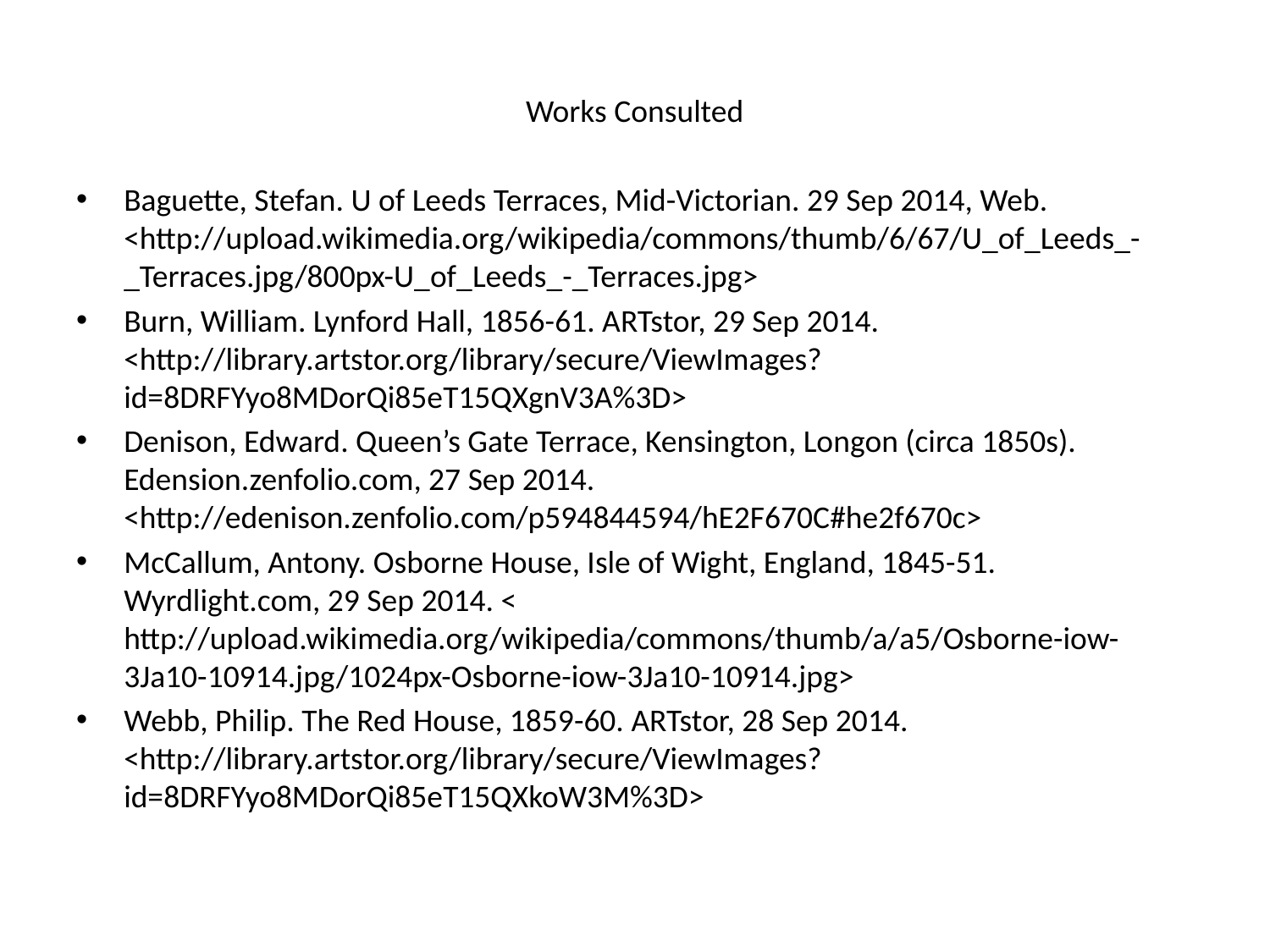

Works Consulted

Baguette, Stefan. U of Leeds Terraces, Mid-Victorian. 29 Sep 2014, Web. <http://upload.wikimedia.org/wikipedia/commons/thumb/6/67/U_of_Leeds_-_Terraces.jpg/800px-U_of_Leeds_-_Terraces.jpg>
Burn, William. Lynford Hall, 1856-61. ARTstor, 29 Sep 2014. <http://library.artstor.org/library/secure/ViewImages?id=8DRFYyo8MDorQi85eT15QXgnV3A%3D>
Denison, Edward. Queen’s Gate Terrace, Kensington, Longon (circa 1850s). Edension.zenfolio.com, 27 Sep 2014. <http://edenison.zenfolio.com/p594844594/hE2F670C#he2f670c>
McCallum, Antony. Osborne House, Isle of Wight, England, 1845-51. Wyrdlight.com, 29 Sep 2014. < http://upload.wikimedia.org/wikipedia/commons/thumb/a/a5/Osborne-iow-3Ja10-10914.jpg/1024px-Osborne-iow-3Ja10-10914.jpg>
Webb, Philip. The Red House, 1859-60. ARTstor, 28 Sep 2014. <http://library.artstor.org/library/secure/ViewImages?id=8DRFYyo8MDorQi85eT15QXkoW3M%3D>